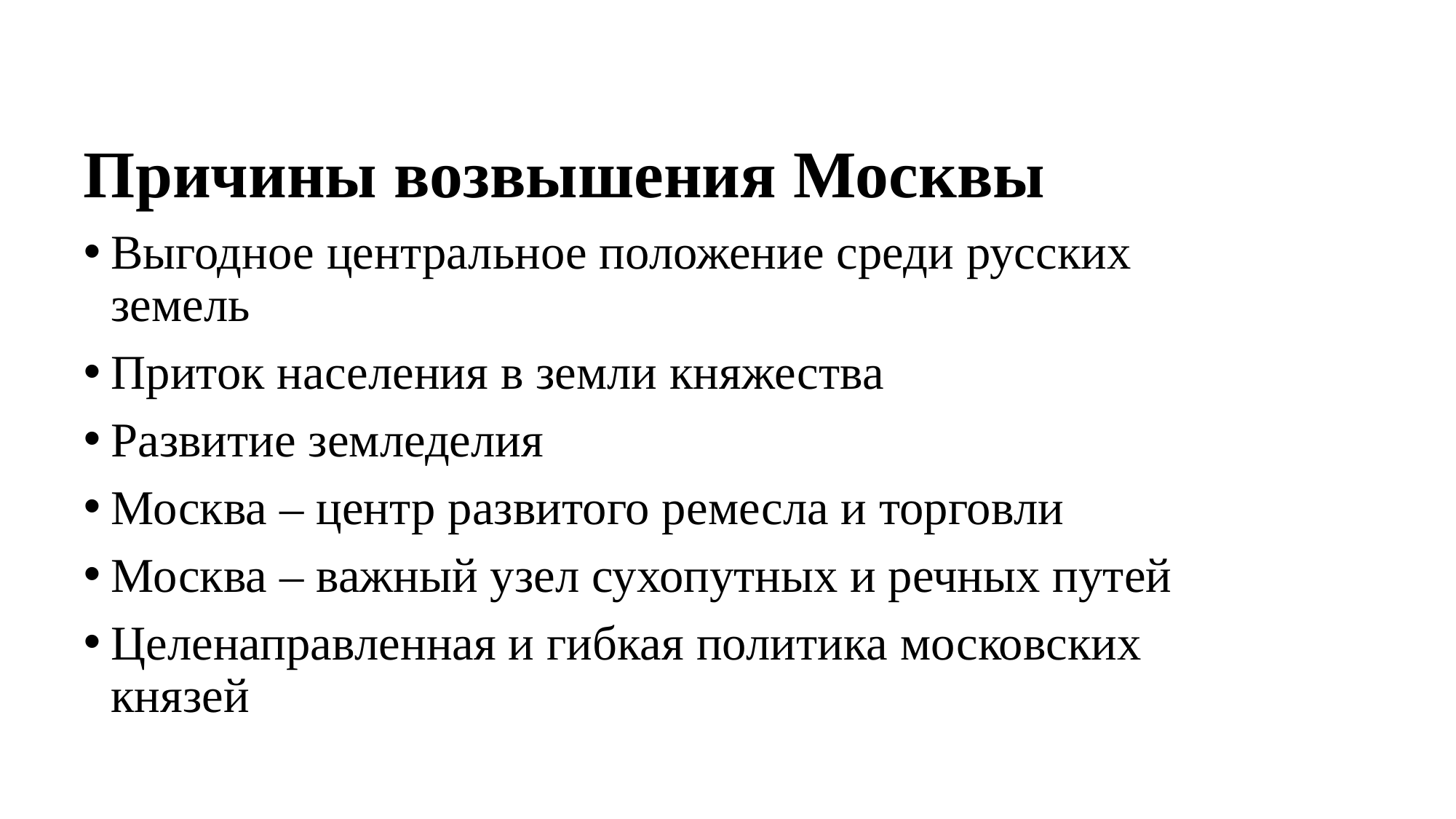

Причины возвышения Москвы
Выгодное центральное положение среди русских земель
Приток населения в земли княжества
Развитие земледелия
Москва – центр развитого ремесла и торговли
Москва – важный узел сухопутных и речных путей
Целенаправленная и гибкая политика московских князей